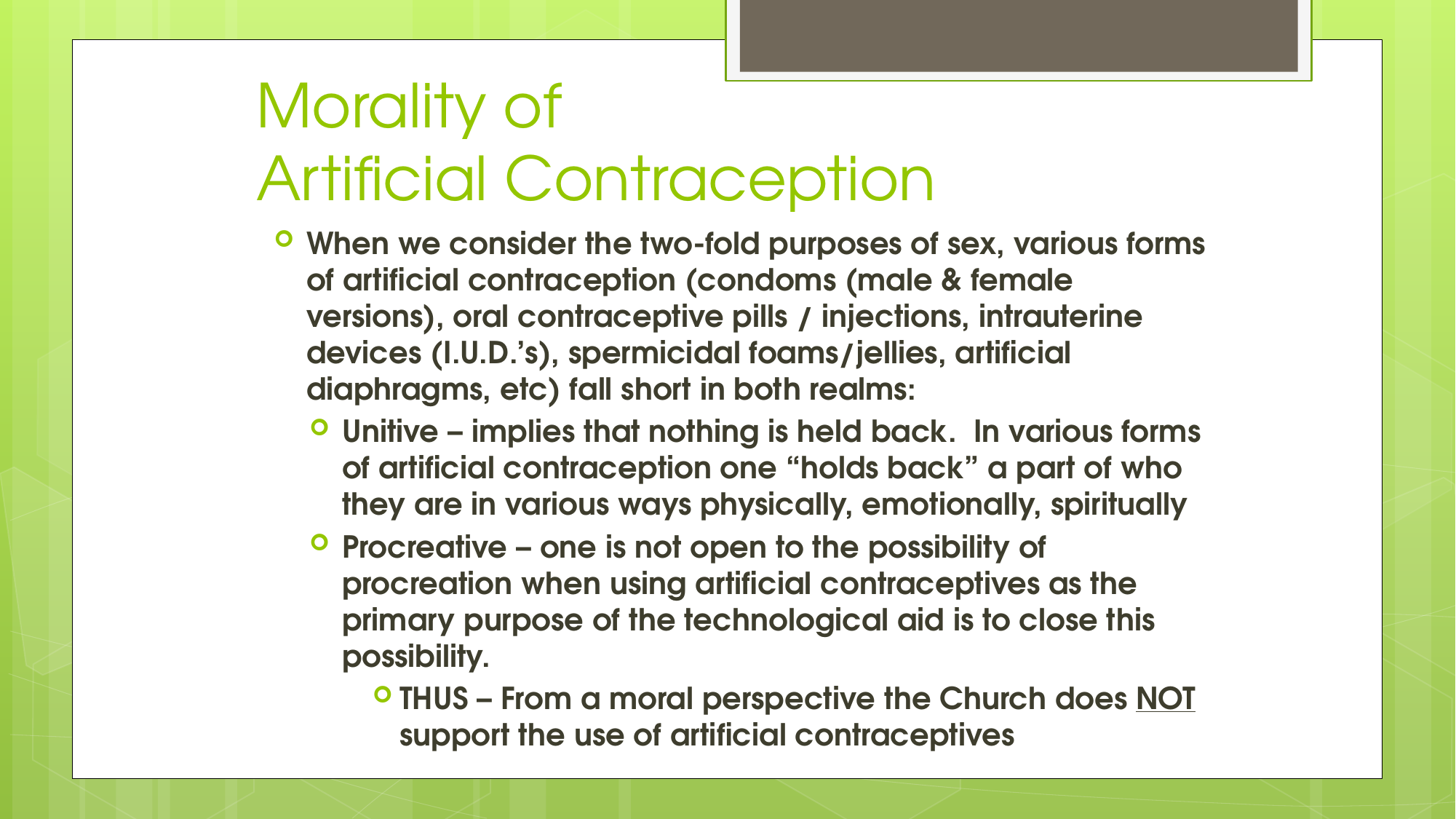

# Morality of Artificial Contraception
When we consider the two-fold purposes of sex, various forms of artificial contraception (condoms (male & female versions), oral contraceptive pills / injections, intrauterine devices (I.U.D.’s), spermicidal foams/jellies, artificial diaphragms, etc) fall short in both realms:
Unitive – implies that nothing is held back.  In various forms of artificial contraception one “holds back” a part of who they are in various ways physically, emotionally, spiritually
Procreative – one is not open to the possibility of procreation when using artificial contraceptives as the primary purpose of the technological aid is to close this possibility.
THUS – From a moral perspective the Church does NOT support the use of artificial contraceptives